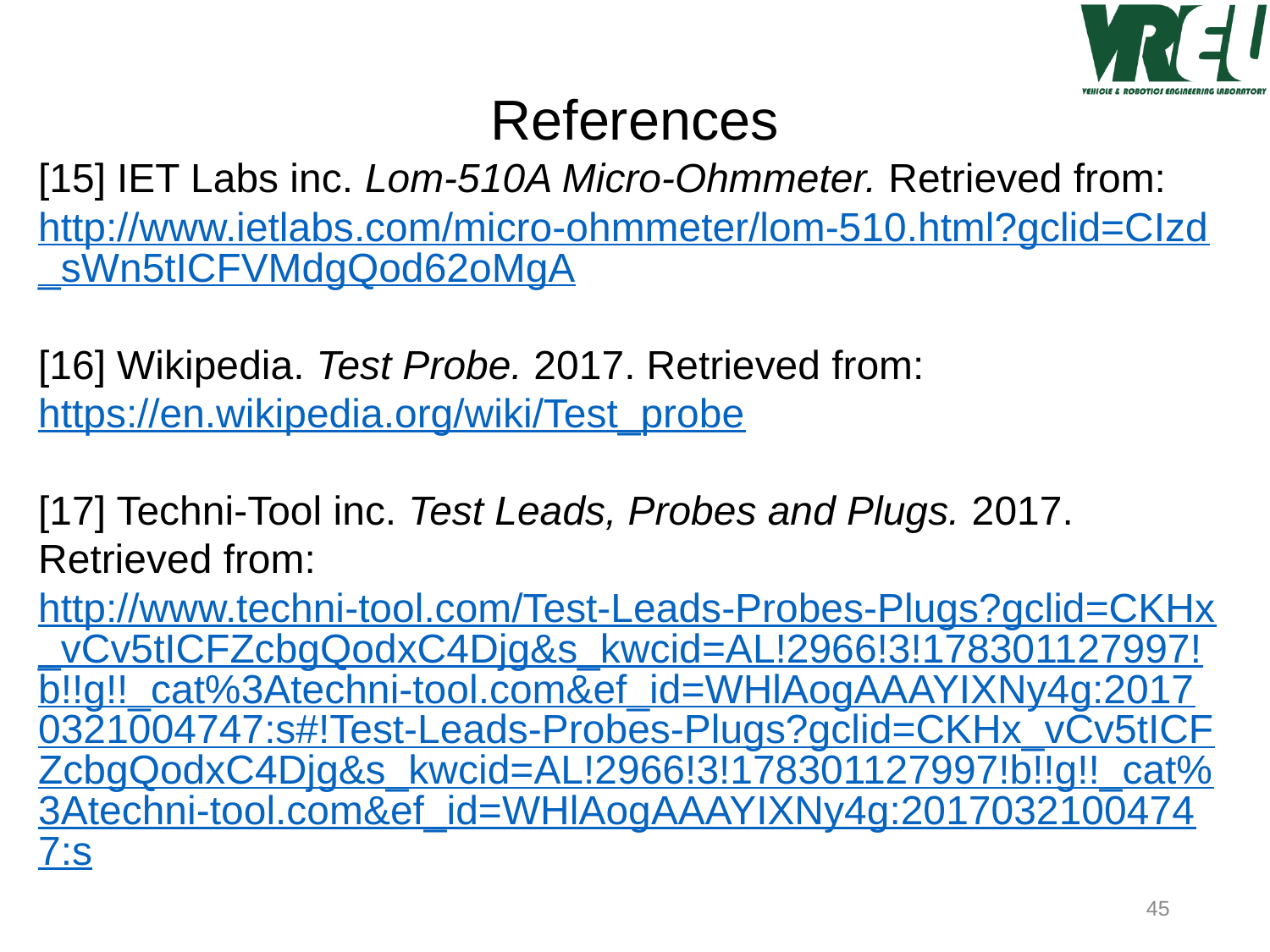

References
[15] IET Labs inc. Lom-510A Micro-Ohmmeter. Retrieved from: http://www.ietlabs.com/micro-ohmmeter/lom-510.html?gclid=CIzd_sWn5tICFVMdgQod62oMgA

[16] Wikipedia. Test Probe. 2017. Retrieved from: https://en.wikipedia.org/wiki/Test_probe

[17] Techni-Tool inc. Test Leads, Probes and Plugs. 2017. Retrieved from: http://www.techni-tool.com/Test-Leads-Probes-Plugs?gclid=CKHx_vCv5tICFZcbgQodxC4Djg&s_kwcid=AL!2966!3!178301127997!b!!g!!_cat%3Atechni-tool.com&ef_id=WHlAogAAAYIXNy4g:20170321004747:s#!Test-Leads-Probes-Plugs?gclid=CKHx_vCv5tICFZcbgQodxC4Djg&s_kwcid=AL!2966!3!178301127997!b!!g!!_cat%3Atechni-tool.com&ef_id=WHlAogAAAYIXNy4g:20170321004747:s

45